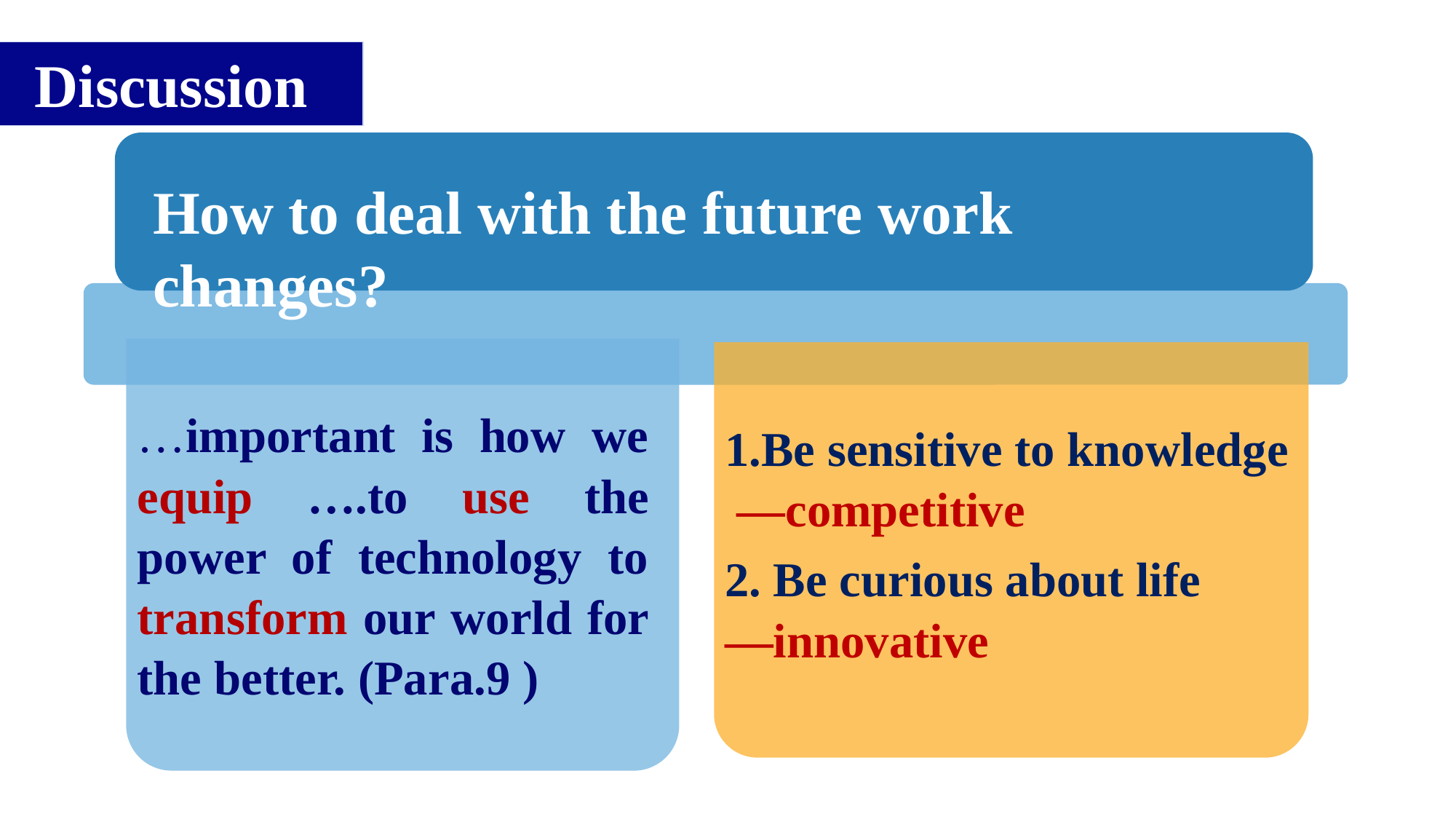

Discussion

How to deal with the future work changes?
…important is how we equip ….to use the power of technology to transform our world for the better. (Para.9 )
1.Be sensitive to knowledge
 —competitive
2. Be curious about life
—innovative